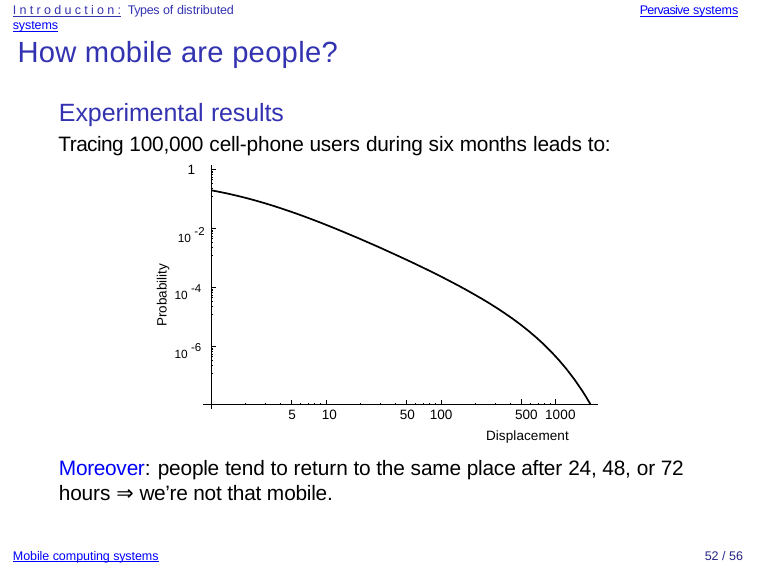

Introduction: Types of distributed systems
Pervasive systems
How mobile are people?
Experimental results
Tracing 100,000 cell-phone users during six months leads to:
1

10 -2

Probability
10 -4
10 -6
500 1000
Displacement

5	10
50   100
Moreover: people tend to return to the same place after 24, 48, or 72  hours ⇒ we’re not that mobile.
Mobile computing systems
52 / 56